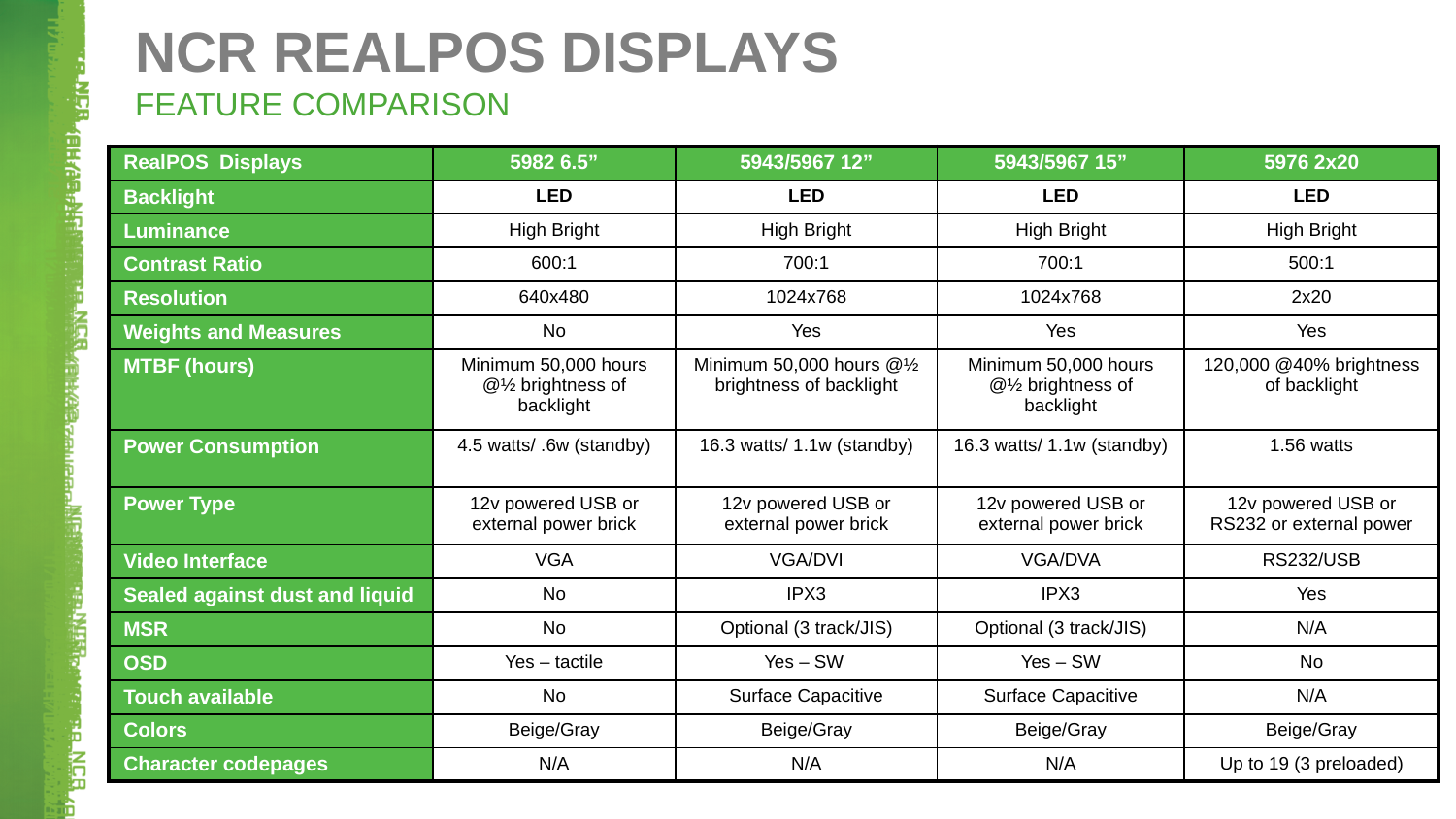

NCR REALPOS DISPLAYS
FEATURE COMPARISON
| RealPOS Displays | 5982 6.5” | 5943/5967 12” | 5943/5967 15” | 5976 2x20 |
| --- | --- | --- | --- | --- |
| Backlight | LED | LED | LED | LED |
| Luminance | High Bright | High Bright | High Bright | High Bright |
| Contrast Ratio | 600:1 | 700:1 | 700:1 | 500:1 |
| Resolution | 640x480 | 1024x768 | 1024x768 | 2x20 |
| Weights and Measures | No | Yes | Yes | Yes |
| MTBF (hours) | Minimum 50,000 hours @½ brightness of backlight | Minimum 50,000 hours @½ brightness of backlight | Minimum 50,000 hours @½ brightness of backlight | 120,000 @40% brightness of backlight |
| Power Consumption | 4.5 watts/ .6w (standby) | 16.3 watts/ 1.1w (standby) | 16.3 watts/ 1.1w (standby) | 1.56 watts |
| Power Type | 12v powered USB or external power brick | 12v powered USB or external power brick | 12v powered USB or external power brick | 12v powered USB or RS232 or external power |
| Video Interface | VGA | VGA/DVI | VGA/DVA | RS232/USB |
| Sealed against dust and liquid | No | IPX3 | IPX3 | Yes |
| MSR | No | Optional (3 track/JIS) | Optional (3 track/JIS) | N/A |
| OSD | Yes – tactile | Yes – SW | Yes – SW | No |
| Touch available | No | Surface Capacitive | Surface Capacitive | N/A |
| Colors | Beige/Gray | Beige/Gray | Beige/Gray | Beige/Gray |
| Character codepages | N/A | N/A | N/A | Up to 19 (3 preloaded) |
# RealPOS 80XRT Processors Release 1.2